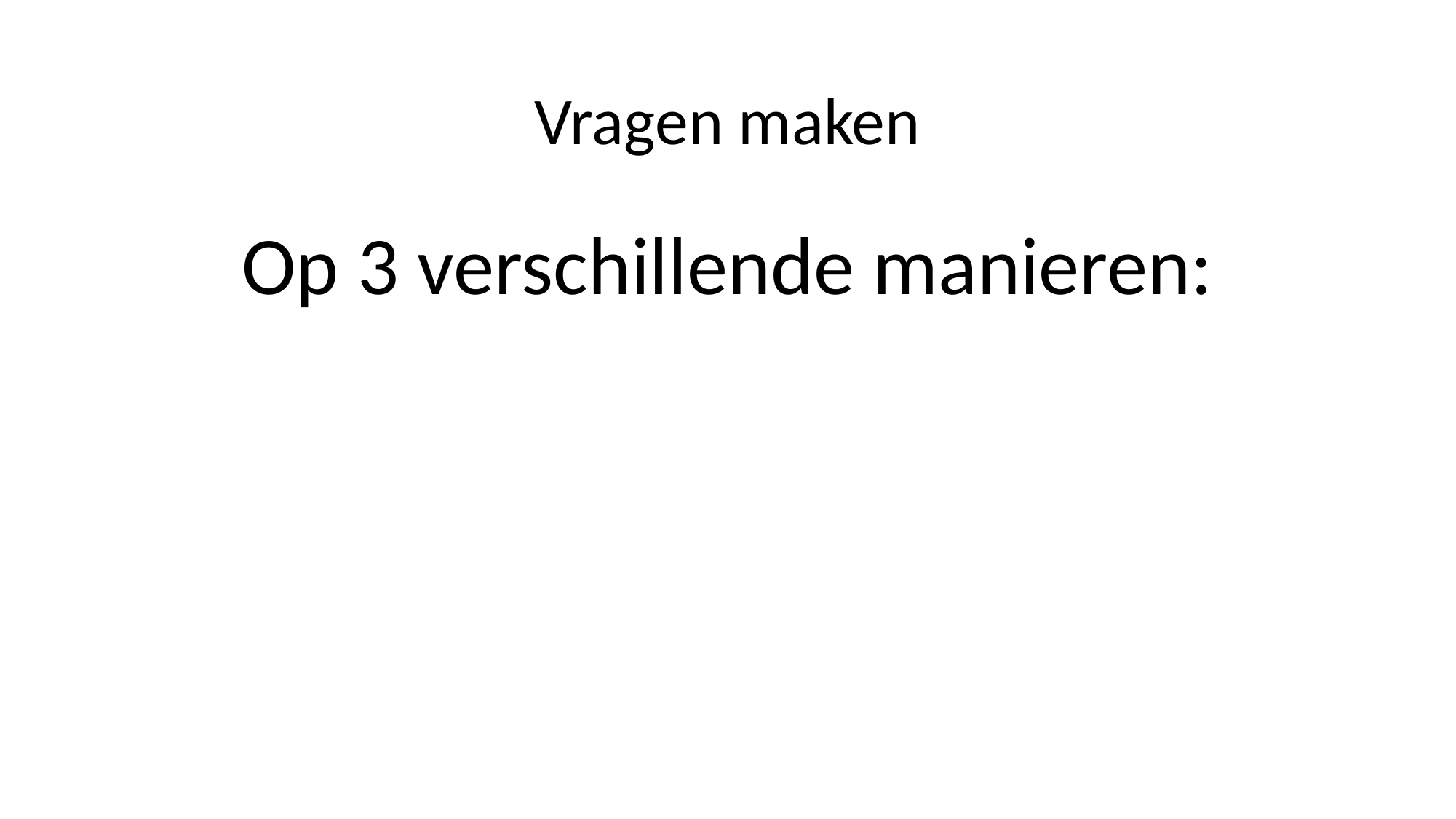

# Vragen maken
Op 3 verschillende manieren: